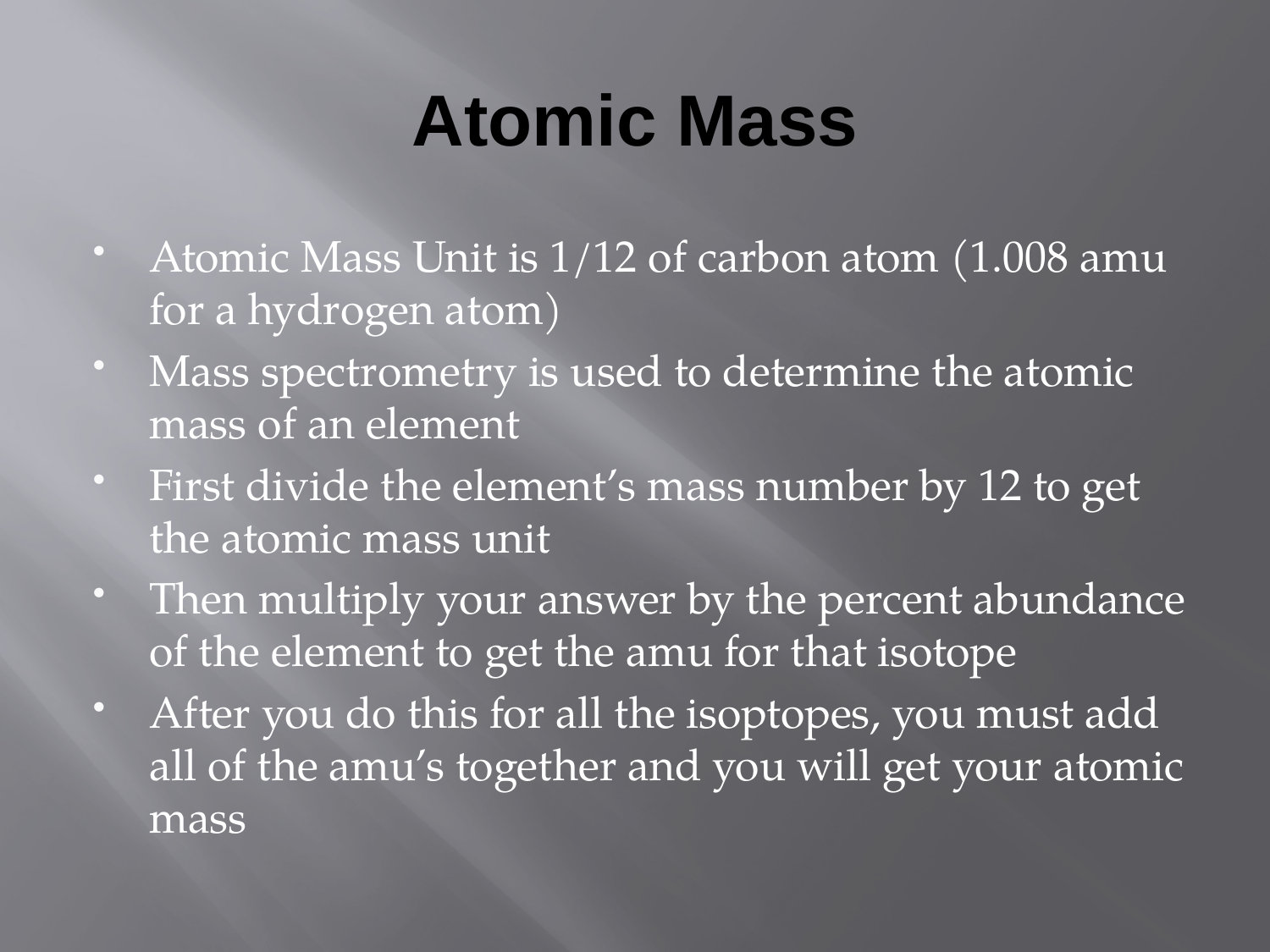

# Atomic Mass
Atomic Mass Unit is 1/12 of carbon atom (1.008 amu for a hydrogen atom)
Mass spectrometry is used to determine the atomic mass of an element
First divide the element’s mass number by 12 to get the atomic mass unit
Then multiply your answer by the percent abundance of the element to get the amu for that isotope
After you do this for all the isoptopes, you must add all of the amu’s together and you will get your atomic mass